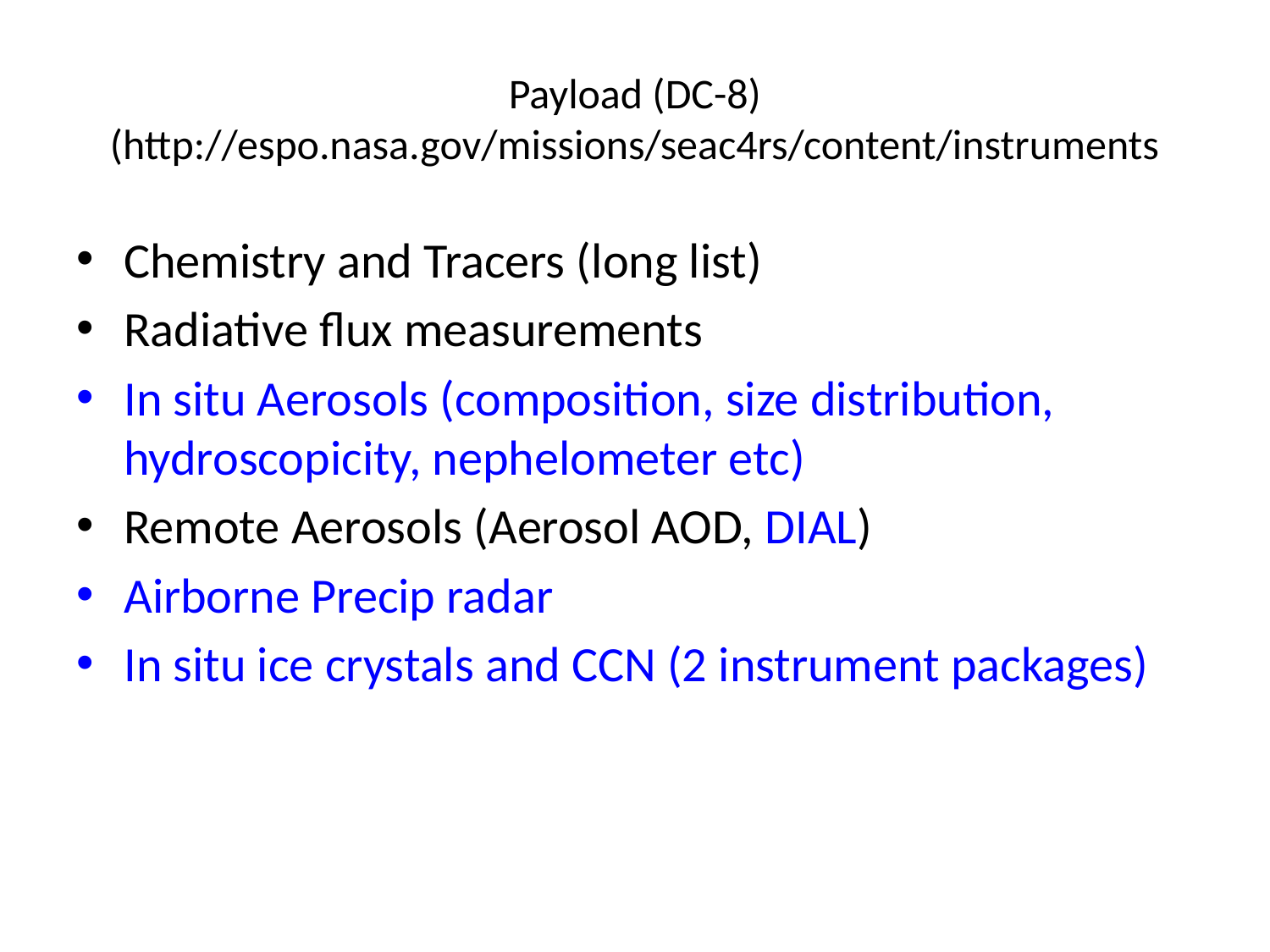

# Payload (DC-8) (http://espo.nasa.gov/missions/seac4rs/content/instruments
Chemistry and Tracers (long list)
Radiative flux measurements
In situ Aerosols (composition, size distribution, hydroscopicity, nephelometer etc)
Remote Aerosols (Aerosol AOD, DIAL)
Airborne Precip radar
In situ ice crystals and CCN (2 instrument packages)